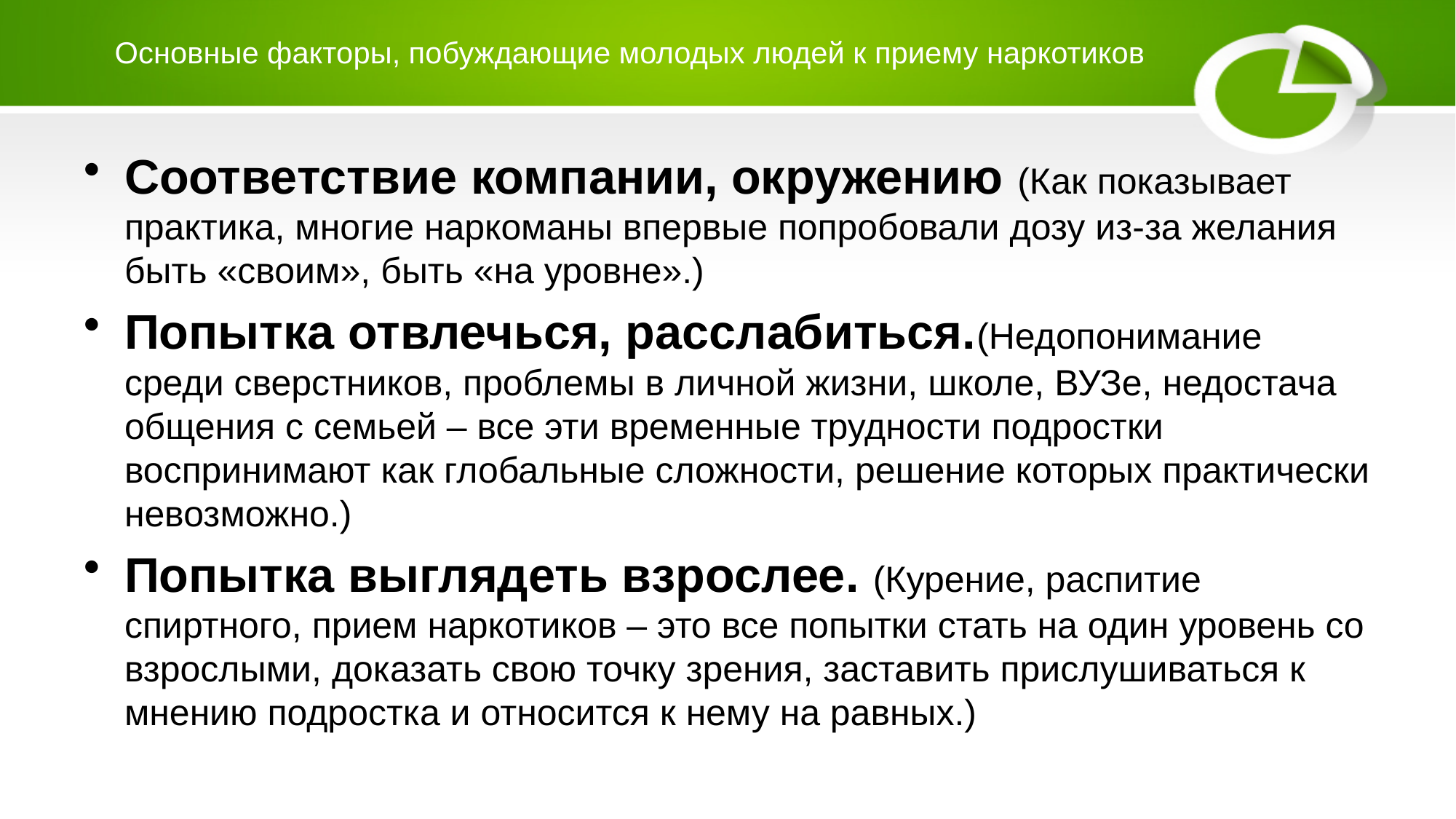

# Основные факторы, побуждающие молодых людей к приему наркотиков
Соответствие компании, окружению (Как показывает практика, многие наркоманы впервые попробовали дозу из-за желания быть «своим», быть «на уровне».)
Попытка отвлечься, расслабиться.(Недопонимание среди сверстников, проблемы в личной жизни, школе, ВУЗе, недостача общения с семьей – все эти временные трудности подростки воспринимают как глобальные сложности, решение которых практически невозможно.)
Попытка выглядеть взрослее. (Курение, распитие спиртного, прием наркотиков – это все попытки стать на один уровень со взрослыми, доказать свою точку зрения, заставить прислушиваться к мнению подростка и относится к нему на равных.)